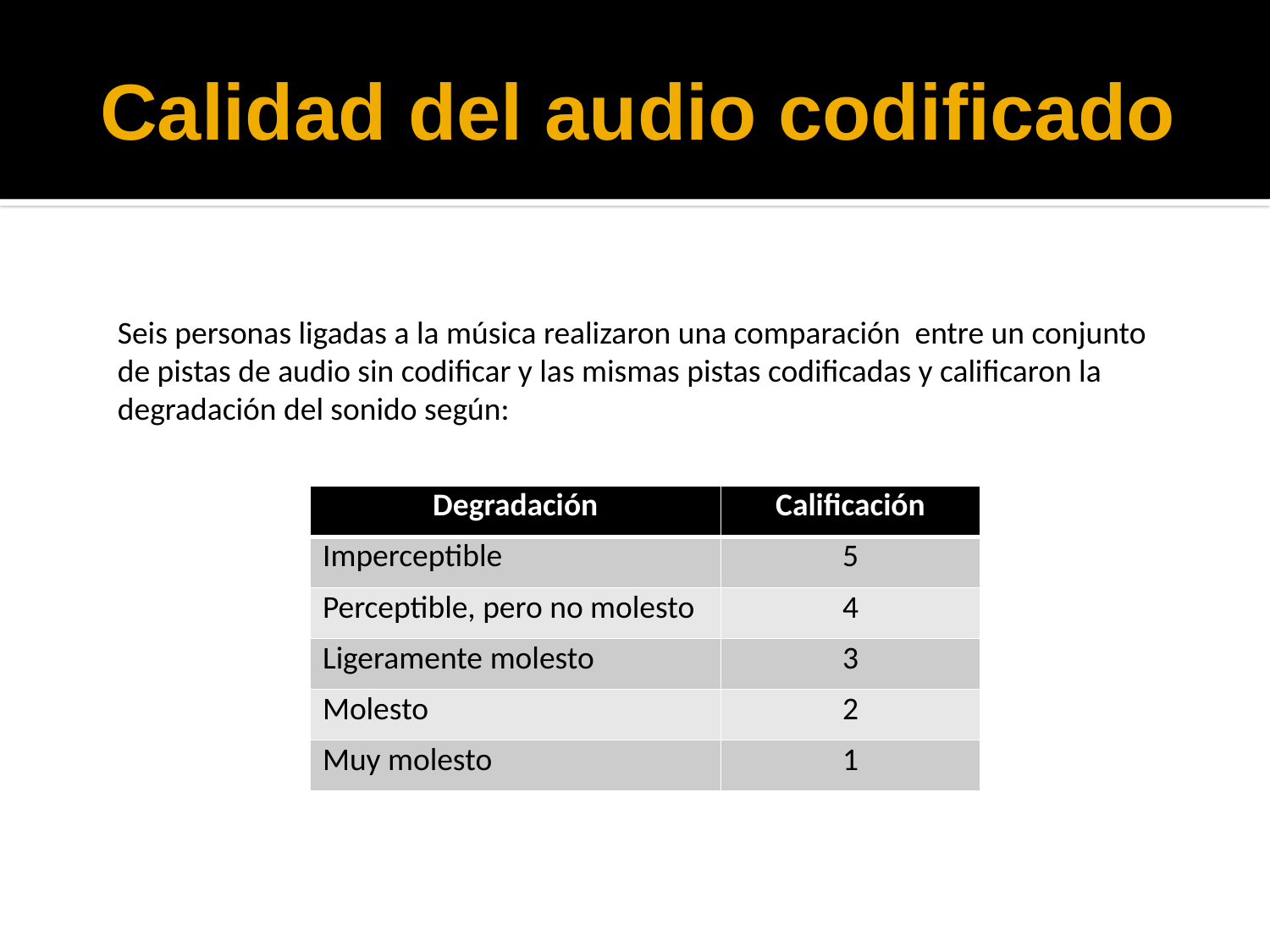

# Calidad del audio codificado
Seis personas ligadas a la música realizaron una comparación  entre un conjunto de pistas de audio sin codificar y las mismas pistas codificadas y calificaron la degradación del sonido según:
| Degradación | Calificación |
| --- | --- |
| Imperceptible | 5 |
| Perceptible, pero no molesto | 4 |
| Ligeramente molesto | 3 |
| Molesto | 2 |
| Muy molesto | 1 |